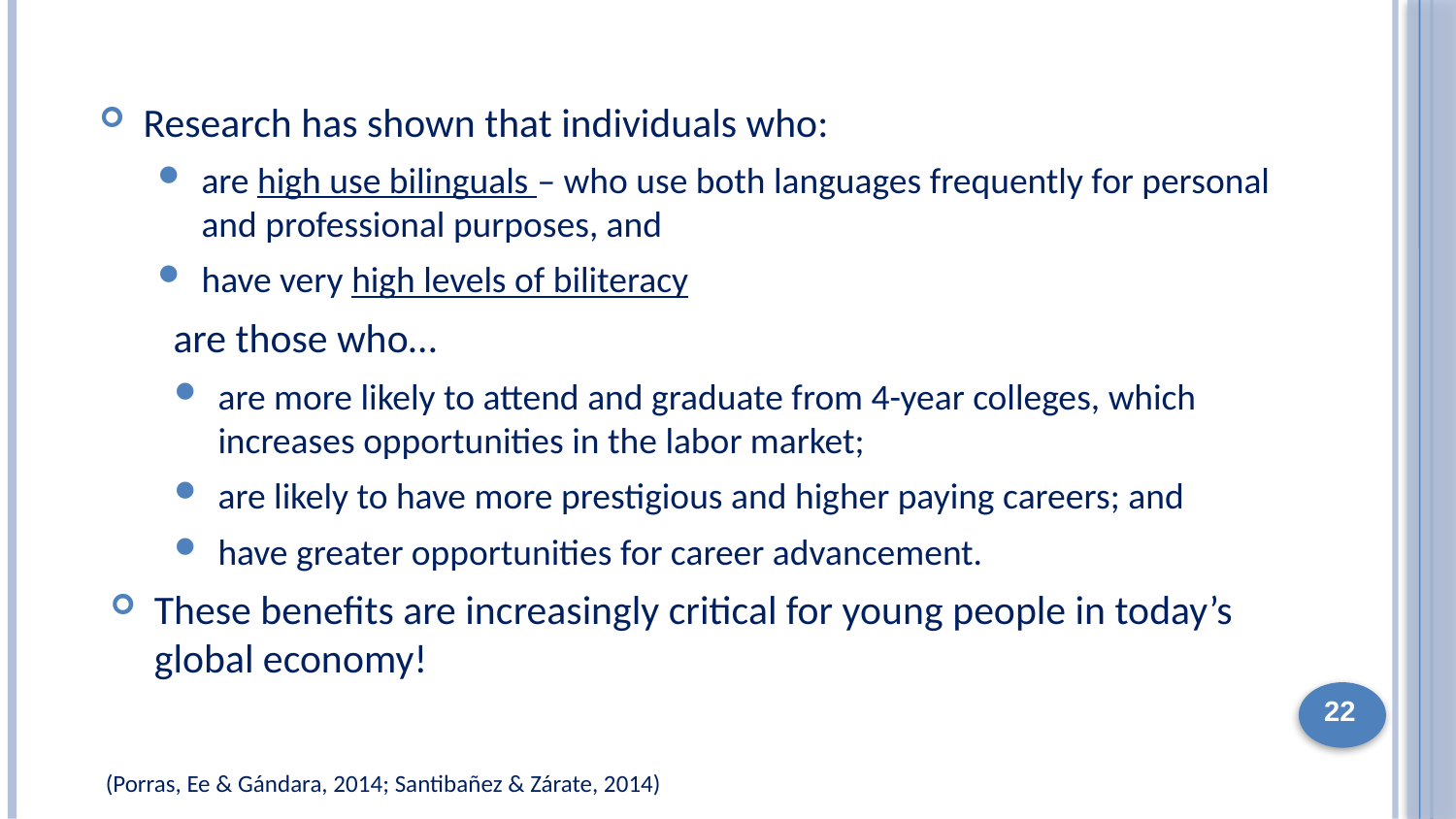

Research has shown that individuals who:
are high use bilinguals – who use both languages frequently for personal and professional purposes, and
have very high levels of biliteracy
        are those who…
are more likely to attend and graduate from 4-year colleges, which increases opportunities in the labor market;
are likely to have more prestigious and higher paying careers; and
have greater opportunities for career advancement.
These benefits are increasingly critical for young people in today’s global economy!

22
(Porras, Ee & Gándara, 2014; Santibañez & Zárate, 2014)